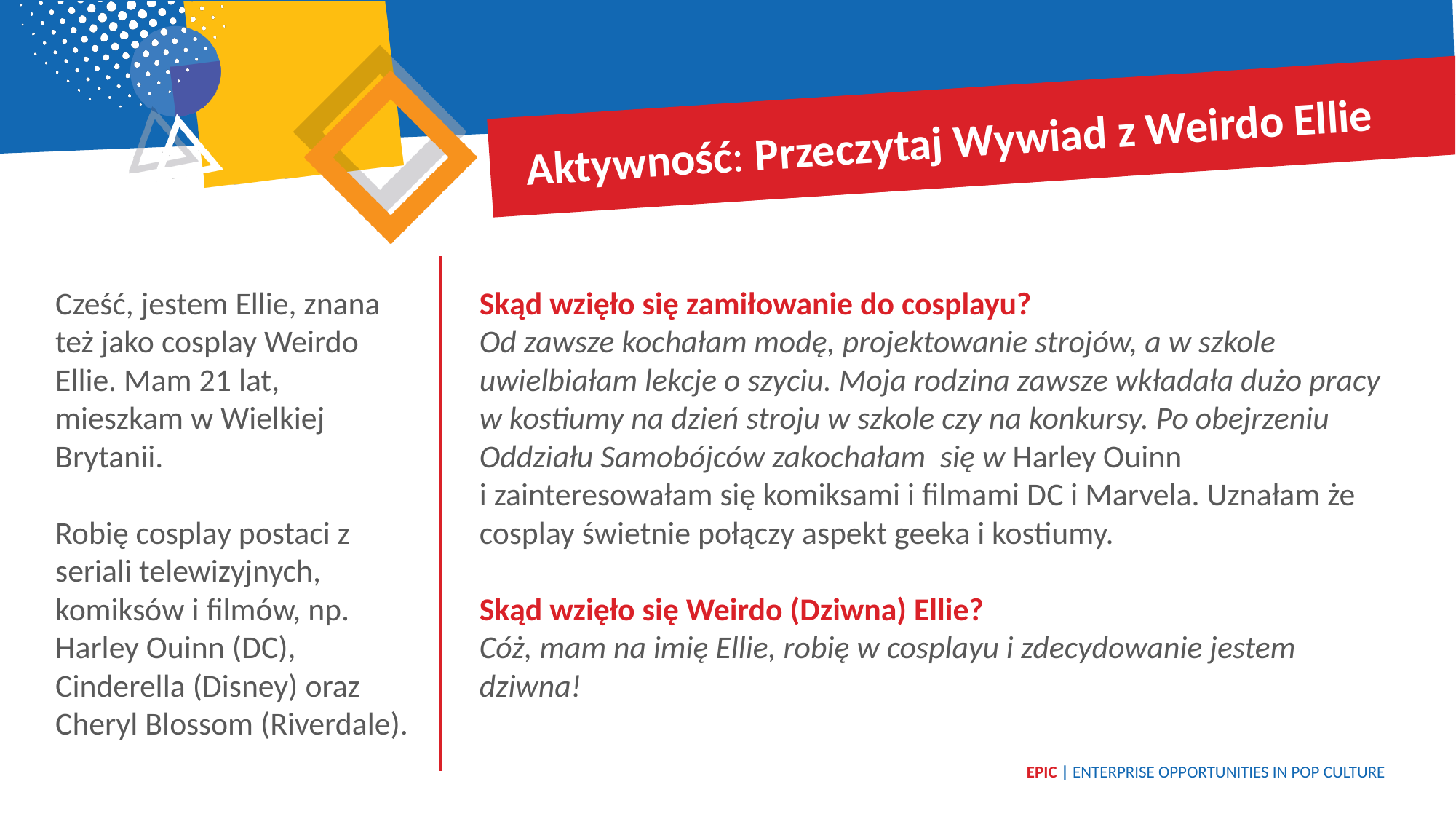

Aktywność: Przeczytaj Wywiad z Weirdo Ellie
Cześć, jestem Ellie, znana też jako cosplay Weirdo Ellie. Mam 21 lat, mieszkam w Wielkiej Brytanii.

Robię cosplay postaci z seriali telewizyjnych, komiksów i filmów, np. Harley Ouinn (DC), Cinderella (Disney) oraz Cheryl Blossom (Riverdale).
Skąd wzięło się zamiłowanie do cosplayu?
Od zawsze kochałam modę, projektowanie strojów, a w szkole uwielbiałam lekcje o szyciu. Moja rodzina zawsze wkładała dużo pracy w kostiumy na dzień stroju w szkole czy na konkursy. Po obejrzeniu Oddziału Samobójców zakochałam  się w Harley Ouinn
i zainteresowałam się komiksami i filmami DC i Marvela. Uznałam że cosplay świetnie połączy aspekt geeka i kostiumy.

Skąd wzięło się Weirdo (Dziwna) Ellie?
Cóż, mam na imię Ellie, robię w cosplayu i zdecydowanie jestem dziwna!